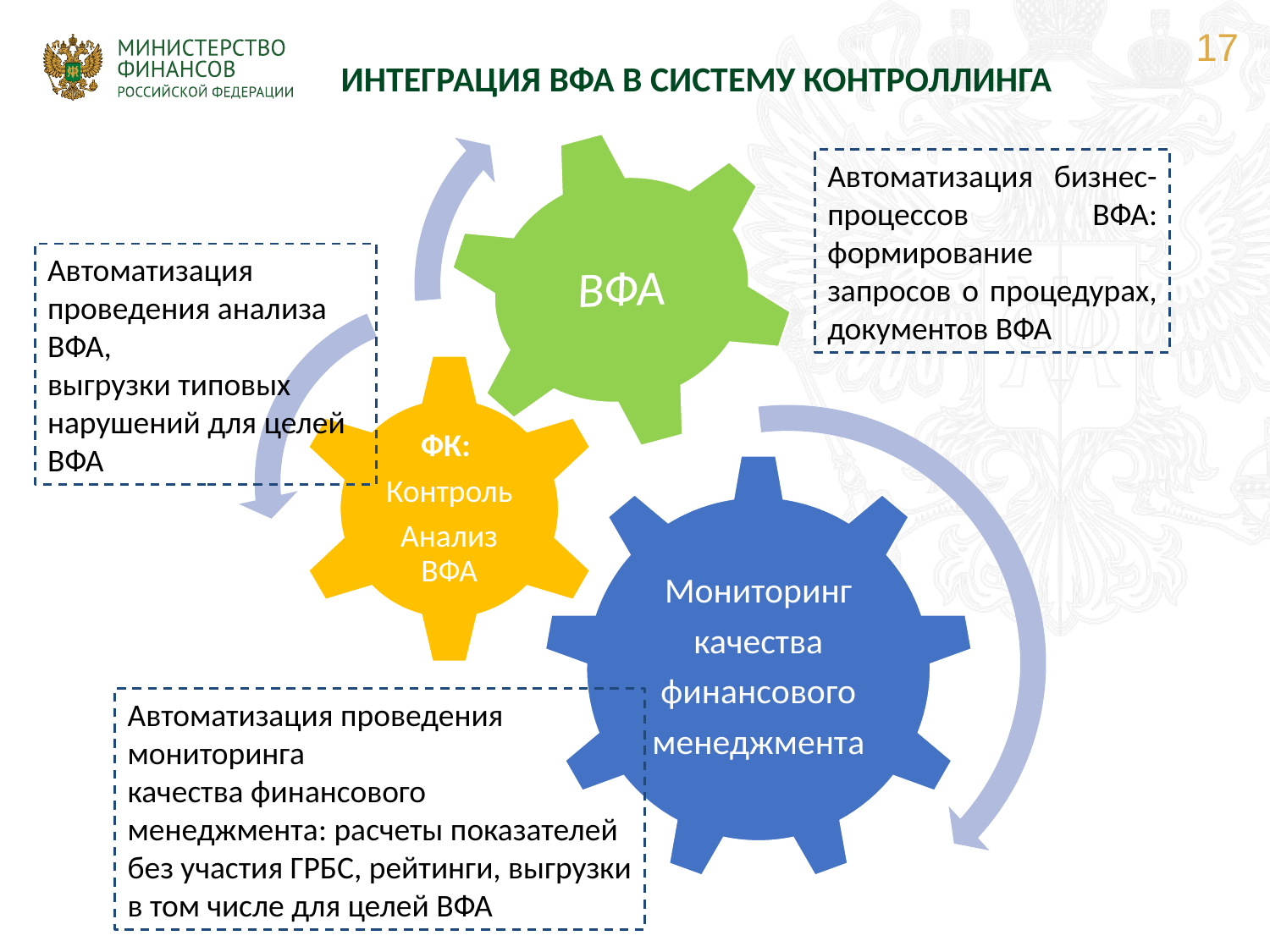

17
| ИНТЕГРАЦИЯ ВФА В СИСТЕМУ КОНТРОЛЛИНГА |
| --- |

Мониторинг
качества
финансового
менеджмента

ФК:
Контроль
Анализ ВФА
ВФА
Автоматизация бизнес-процессов ВФА: формирование запросов о процедурах, документов ВФА
Автоматизация проведения анализа ВФА,
выгрузки типовых нарушений для целей ВФА
Автоматизация проведения мониторинга
качества финансового менеджмента: расчеты показателей без участия ГРБС, рейтинги, выгрузки в том числе для целей ВФА